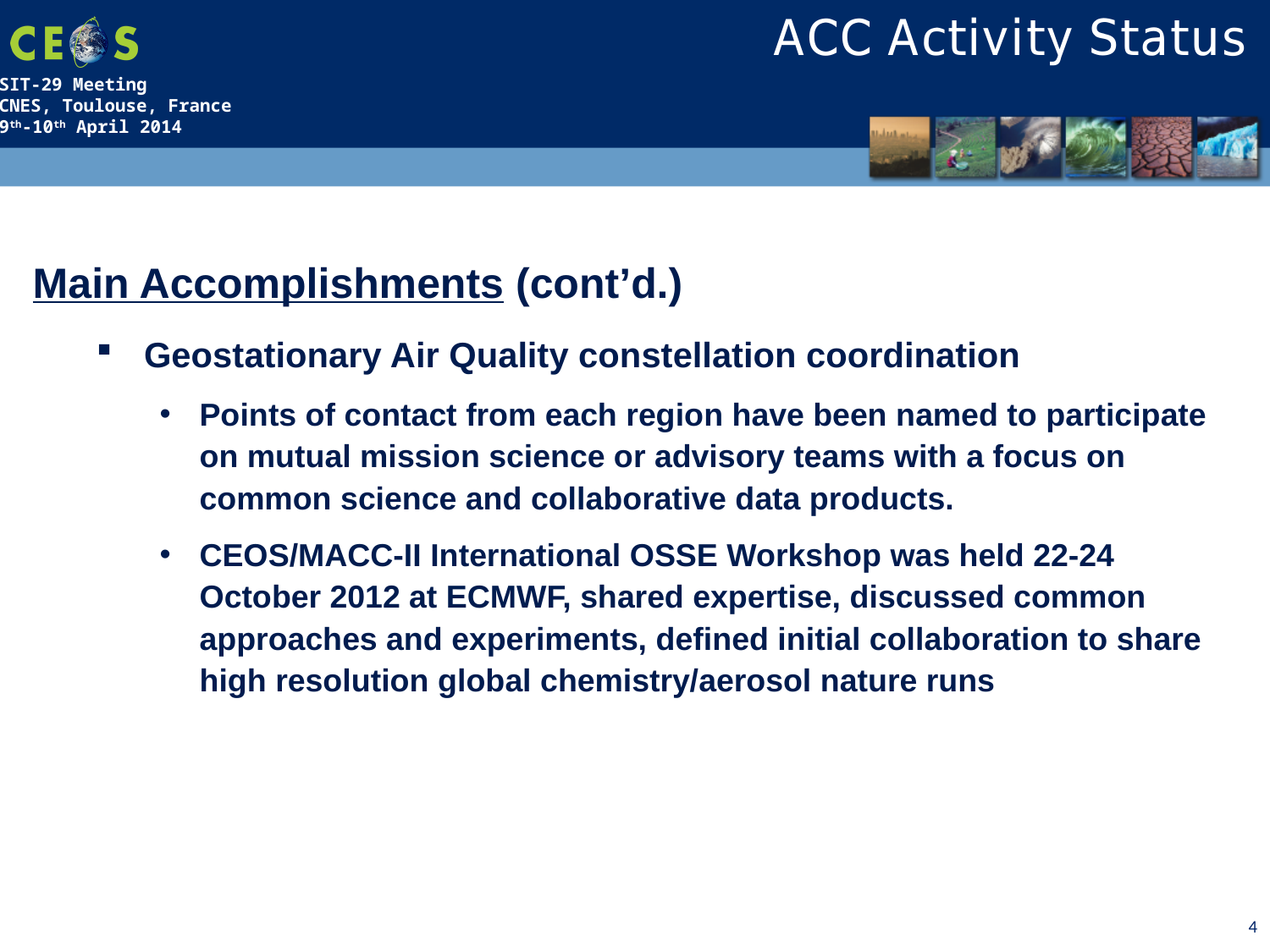

ACC Activity Status

Main Accomplishments (cont’d.)

Geostationary Air Quality constellation coordination
Points of contact from each region have been named to participate on mutual mission science or advisory teams with a focus on common science and collaborative data products.
CEOS/MACC-II International OSSE Workshop was held 22-24 October 2012 at ECMWF, shared expertise, discussed common approaches and experiments, defined initial collaboration to share high resolution global chemistry/aerosol nature runs

4